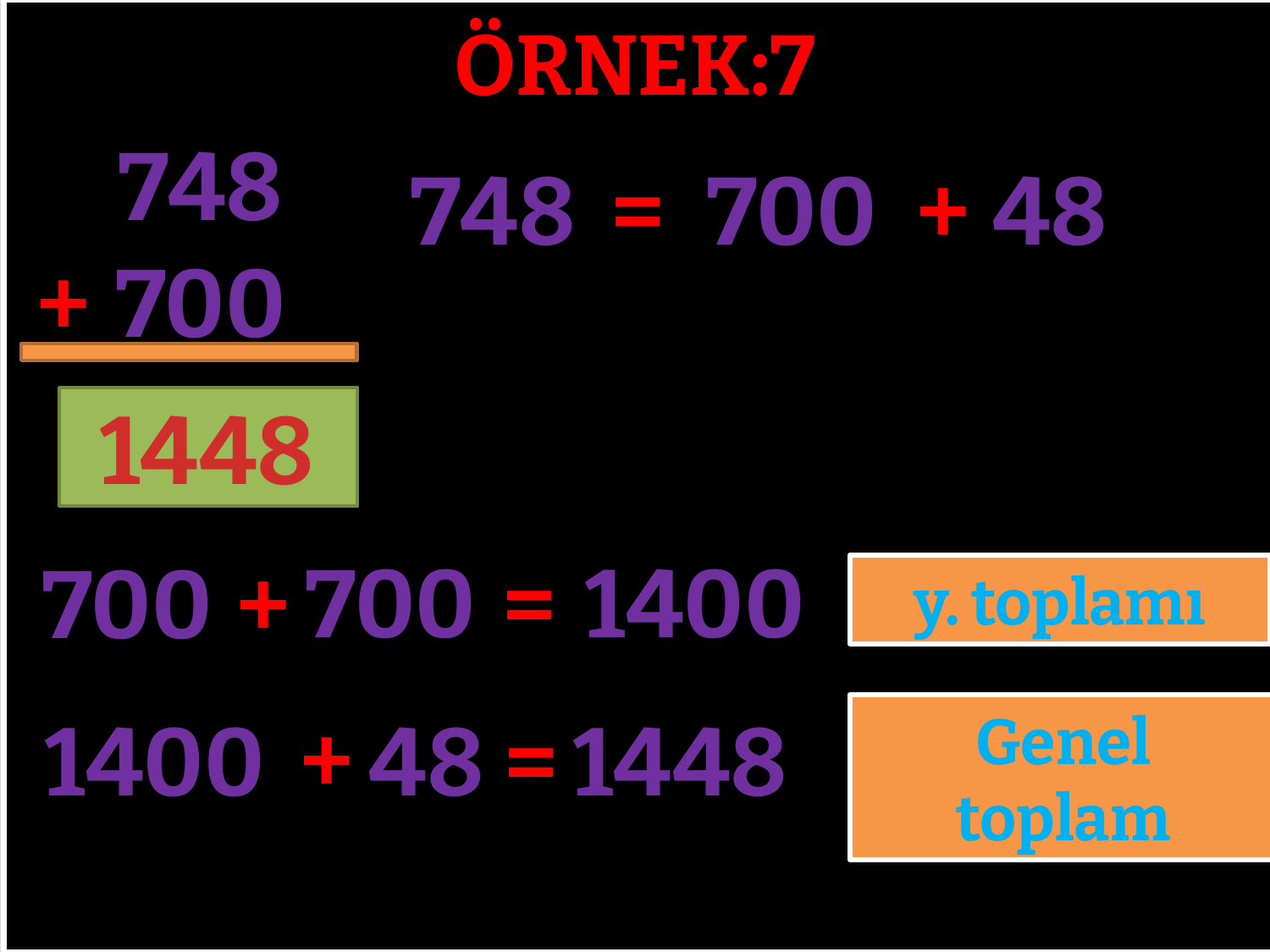

ÖRNEK:7
748
748
=
700
+
48
+
700
#

1448

700
1400
700
+
=
y. toplamı
+
1400
48
=
1448
Genel toplam